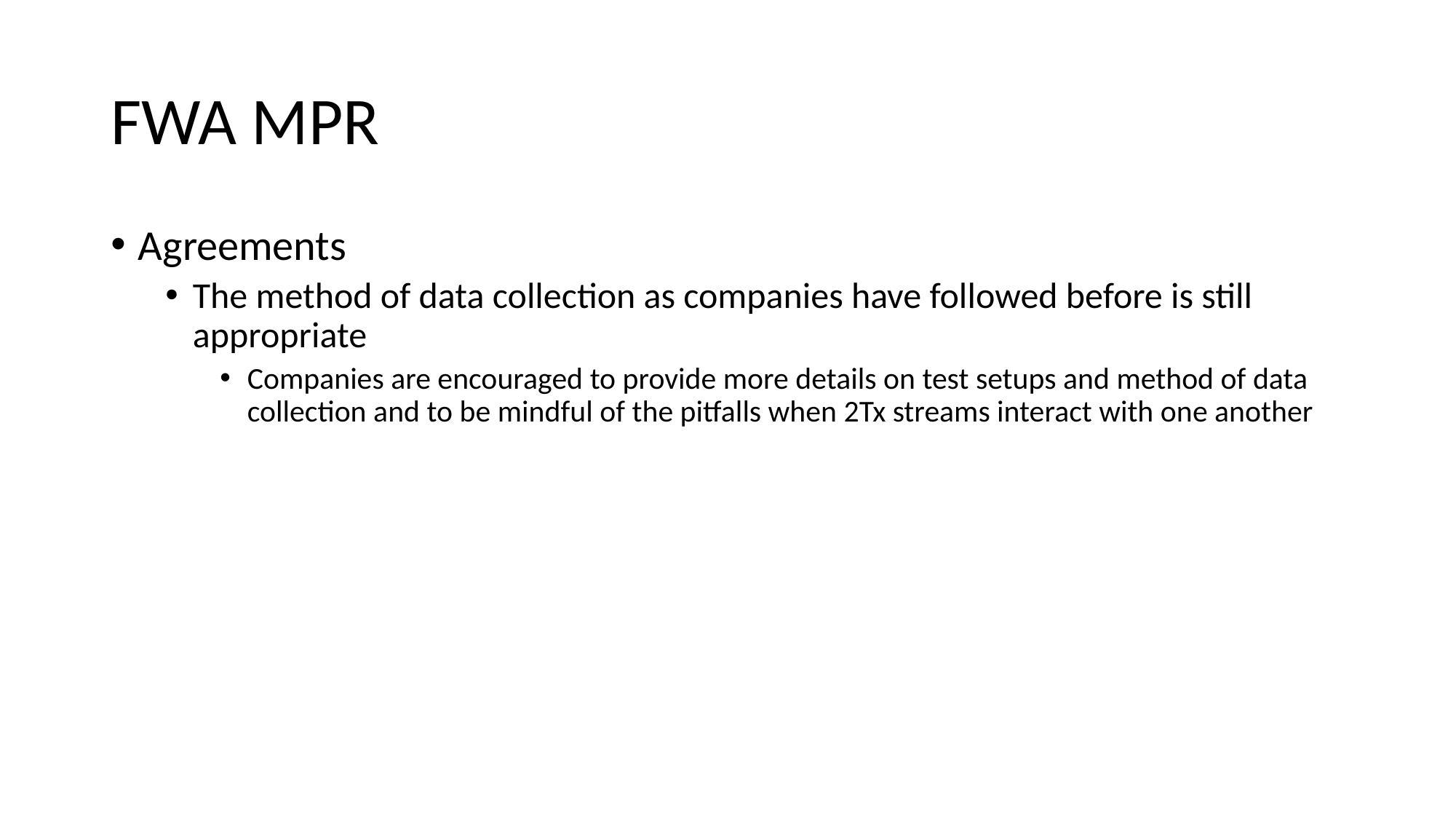

# FWA MPR
Agreements
The method of data collection as companies have followed before is still appropriate
Companies are encouraged to provide more details on test setups and method of data collection and to be mindful of the pitfalls when 2Tx streams interact with one another